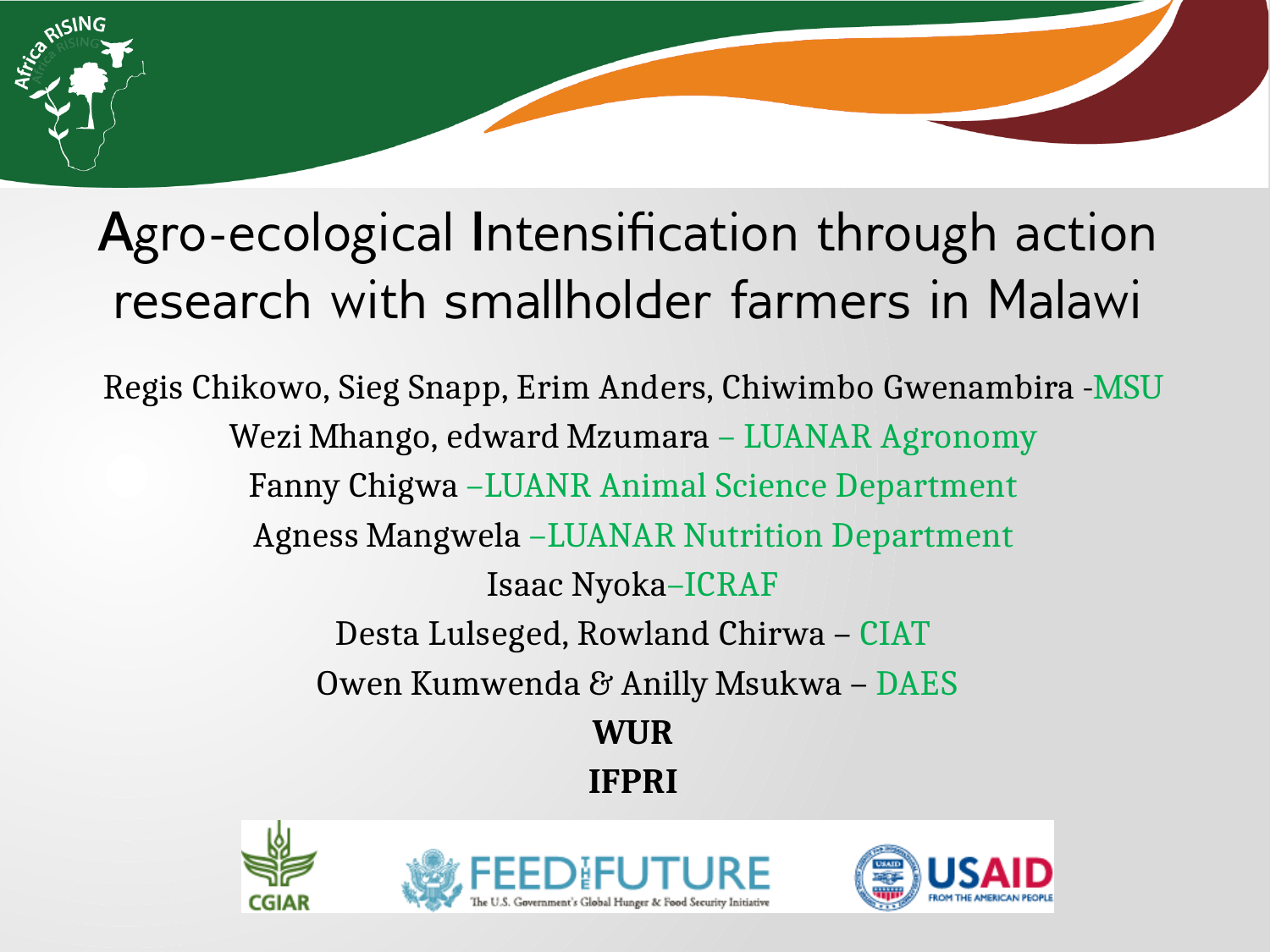

Agro-ecological Intensification through action research with smallholder farmers in Malawi
Regis Chikowo, Sieg Snapp, Erim Anders, Chiwimbo Gwenambira -MSU
Wezi Mhango, edward Mzumara – LUANAR Agronomy
Fanny Chigwa –LUANR Animal Science Department
Agness Mangwela –LUANAR Nutrition Department
Isaac Nyoka–ICRAF
Desta Lulseged, Rowland Chirwa – CIAT
 Owen Kumwenda & Anilly Msukwa – DAES
WUR
IFPRI